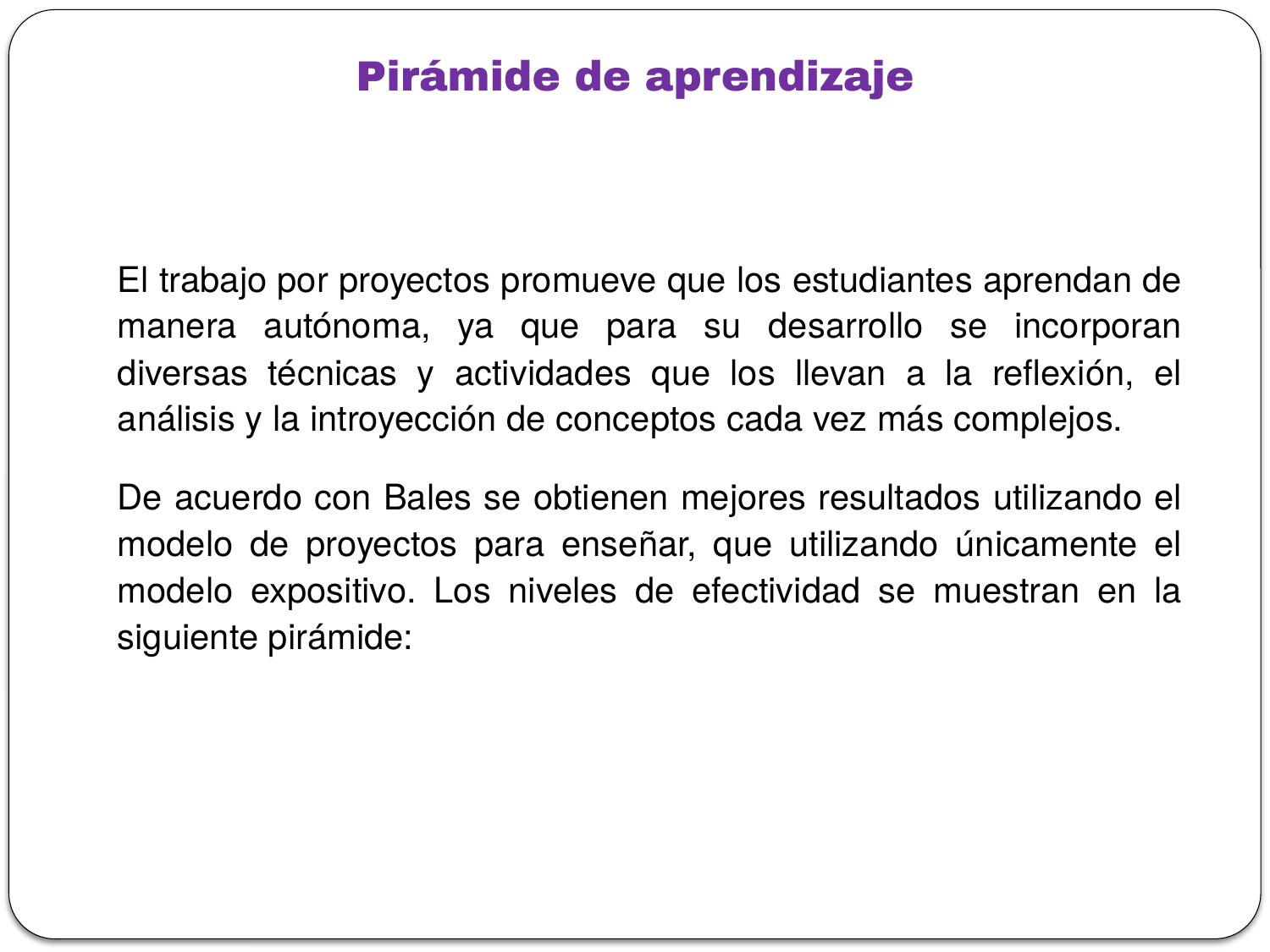

Pirámide de aprendizaje
El trabajo por proyectos promueve que los estudiantes aprendan de manera autónoma, ya que para su desarrollo se incorporan diversas técnicas y actividades que los llevan a la reflexión, el análisis y la introyección de conceptos cada vez más complejos.
De acuerdo con Bales se obtienen mejores resultados utilizando el modelo de proyectos para enseñar, que utilizando únicamente el modelo expositivo. Los niveles de efectividad se muestran en la siguiente pirámide: